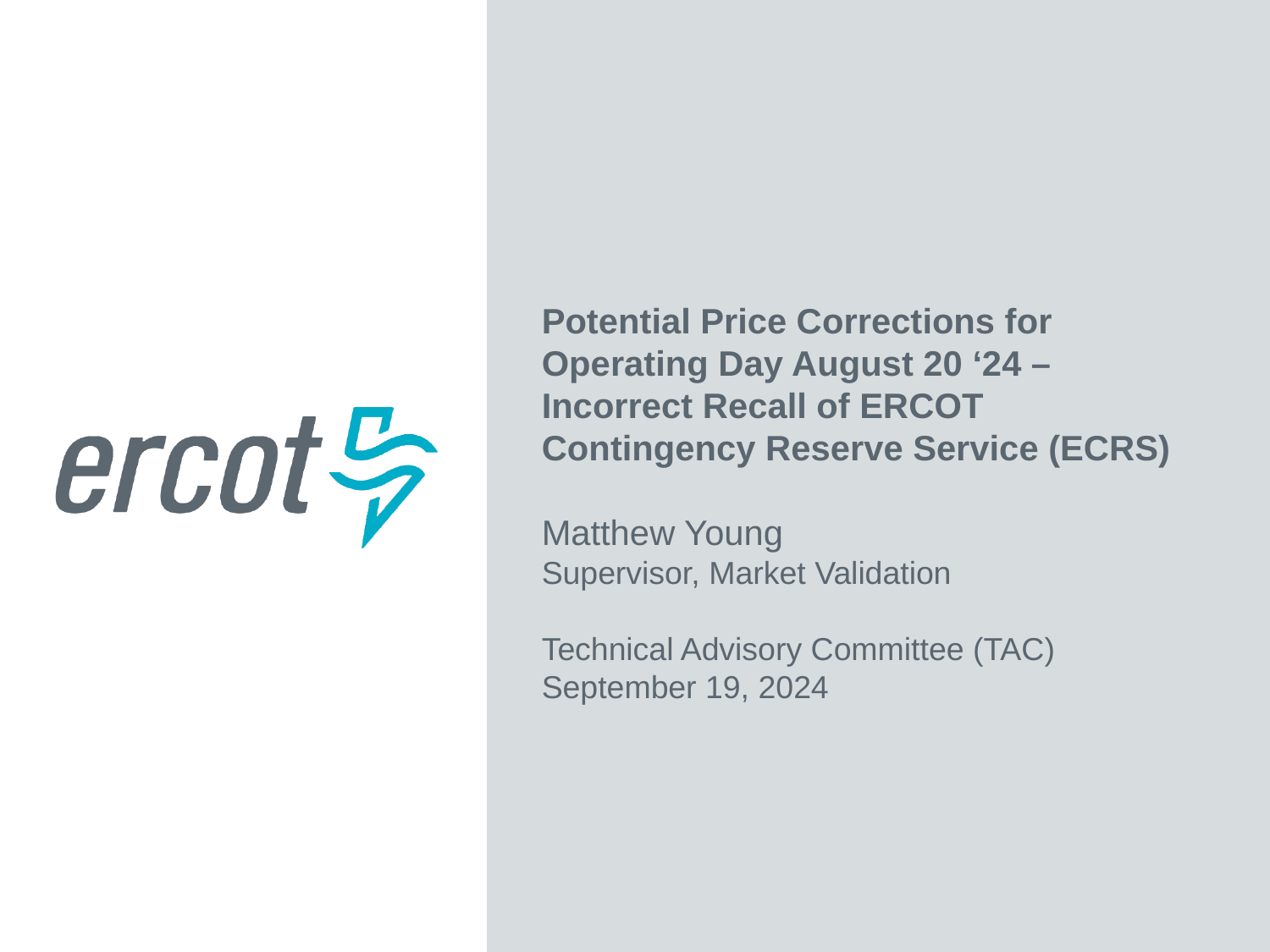

Potential Price Corrections for Operating Day August 20 ‘24 – Incorrect Recall of ERCOT Contingency Reserve Service (ECRS)

Matthew Young
Supervisor, Market Validation

Technical Advisory Committee (TAC)
September 19, 2024